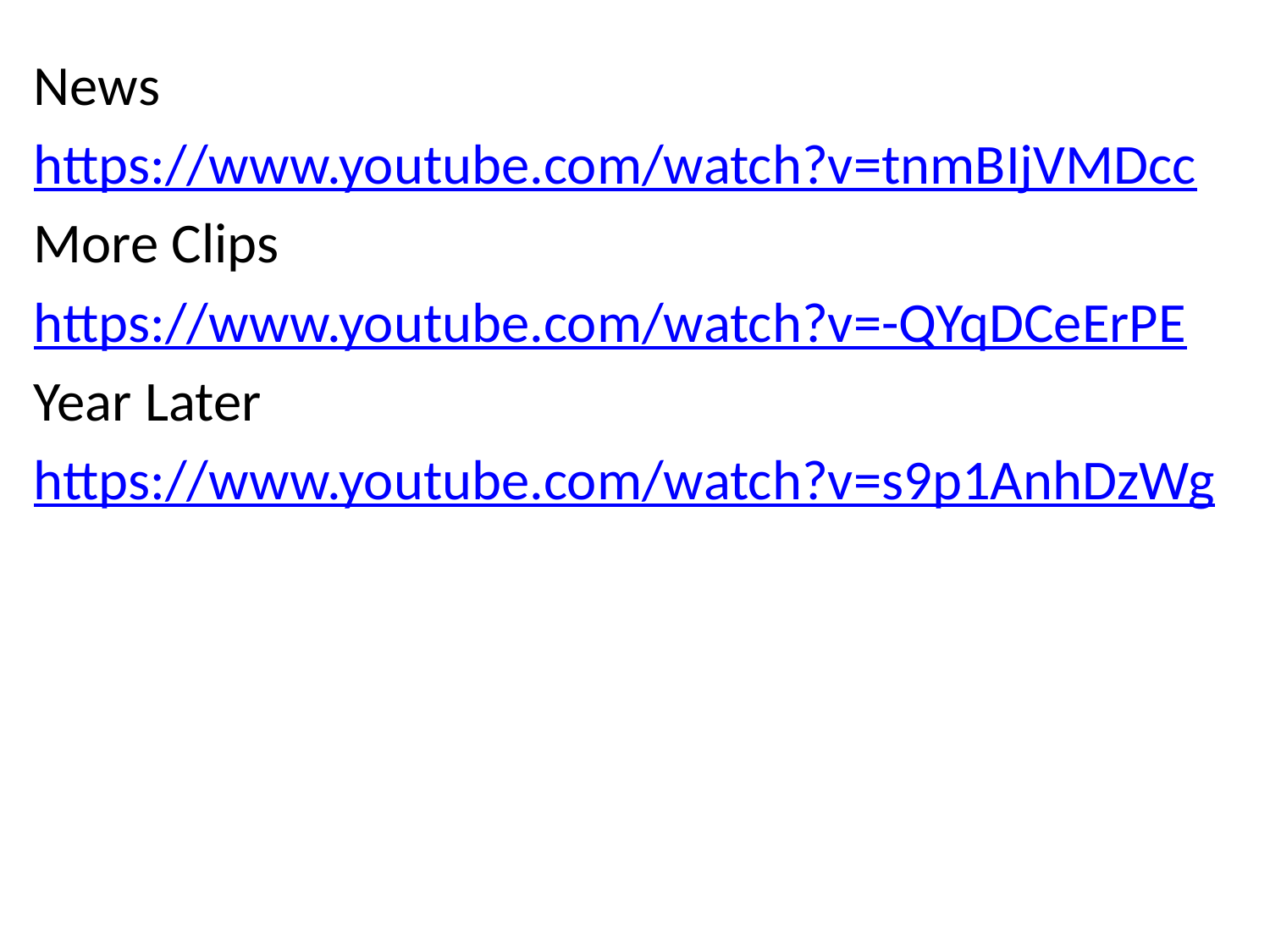

News
https://www.youtube.com/watch?v=tnmBIjVMDcc
More Clips
https://www.youtube.com/watch?v=-QYqDCeErPE
Year Later
https://www.youtube.com/watch?v=s9p1AnhDzWg